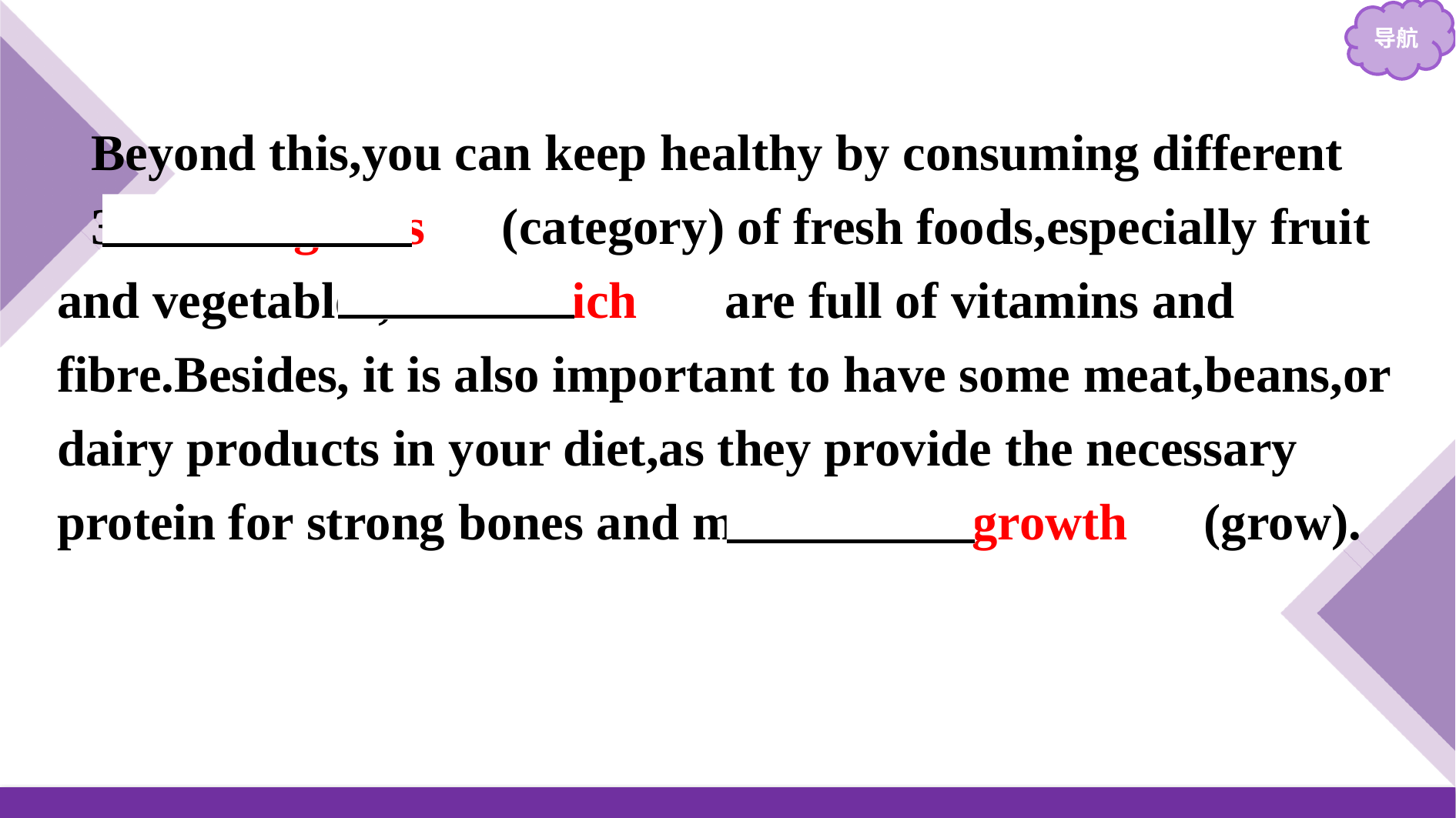

Beyond this,you can keep healthy by consuming different
3.　categories　(category) of fresh foods,especially fruit and vegetables,4.　which　 are full of vitamins and fibre.Besides, it is also important to have some meat,beans,or dairy products in your diet,as they provide the necessary protein for strong bones and muscle 5.　growth　(grow).